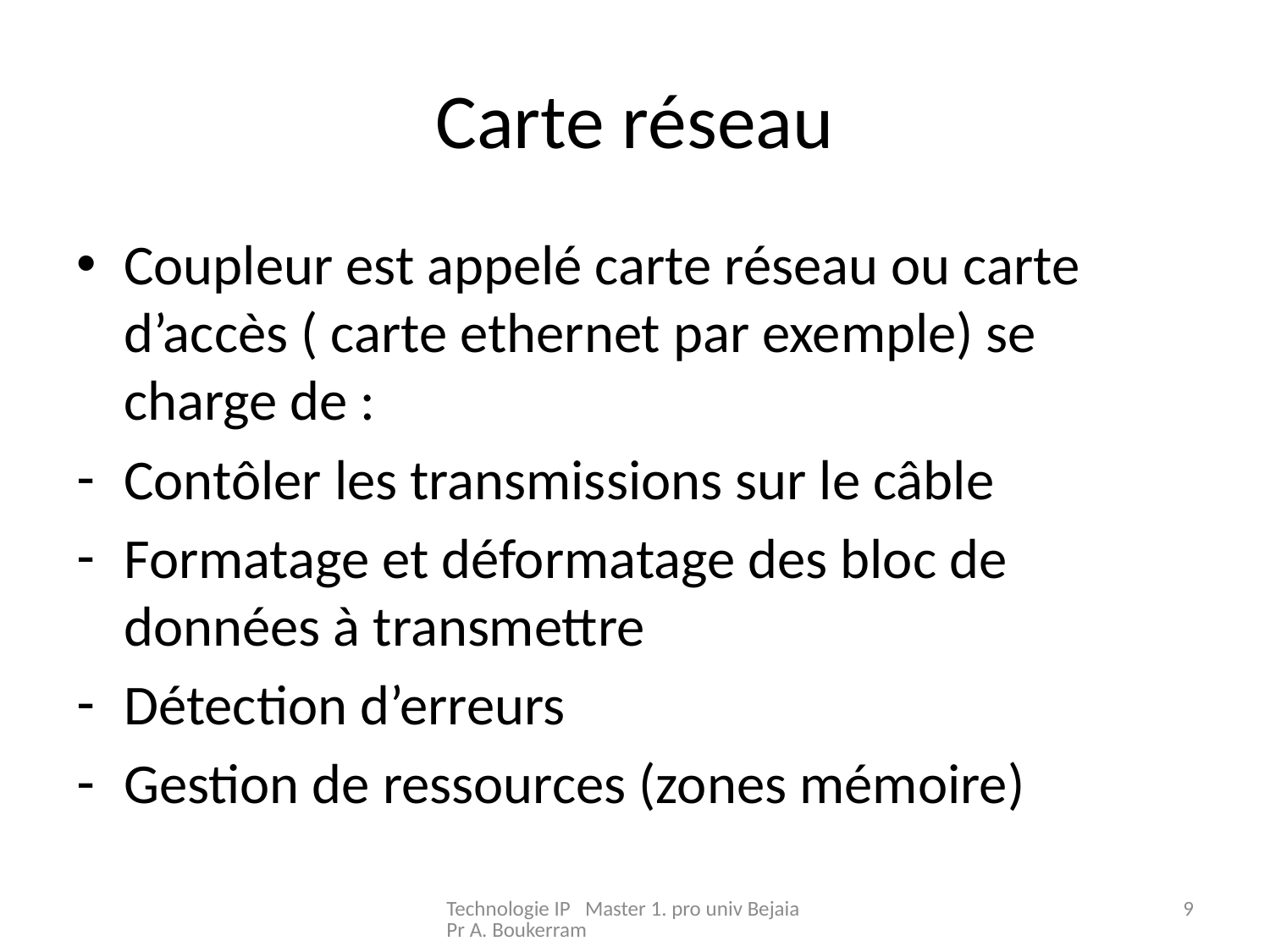

# Carte réseau
Coupleur est appelé carte réseau ou carte d’accès ( carte ethernet par exemple) se charge de :
Contôler les transmissions sur le câble
Formatage et déformatage des bloc de données à transmettre
Détection d’erreurs
Gestion de ressources (zones mémoire)
Technologie IP   Master 1. pro univ Bejaia   Pr A. Boukerram
9